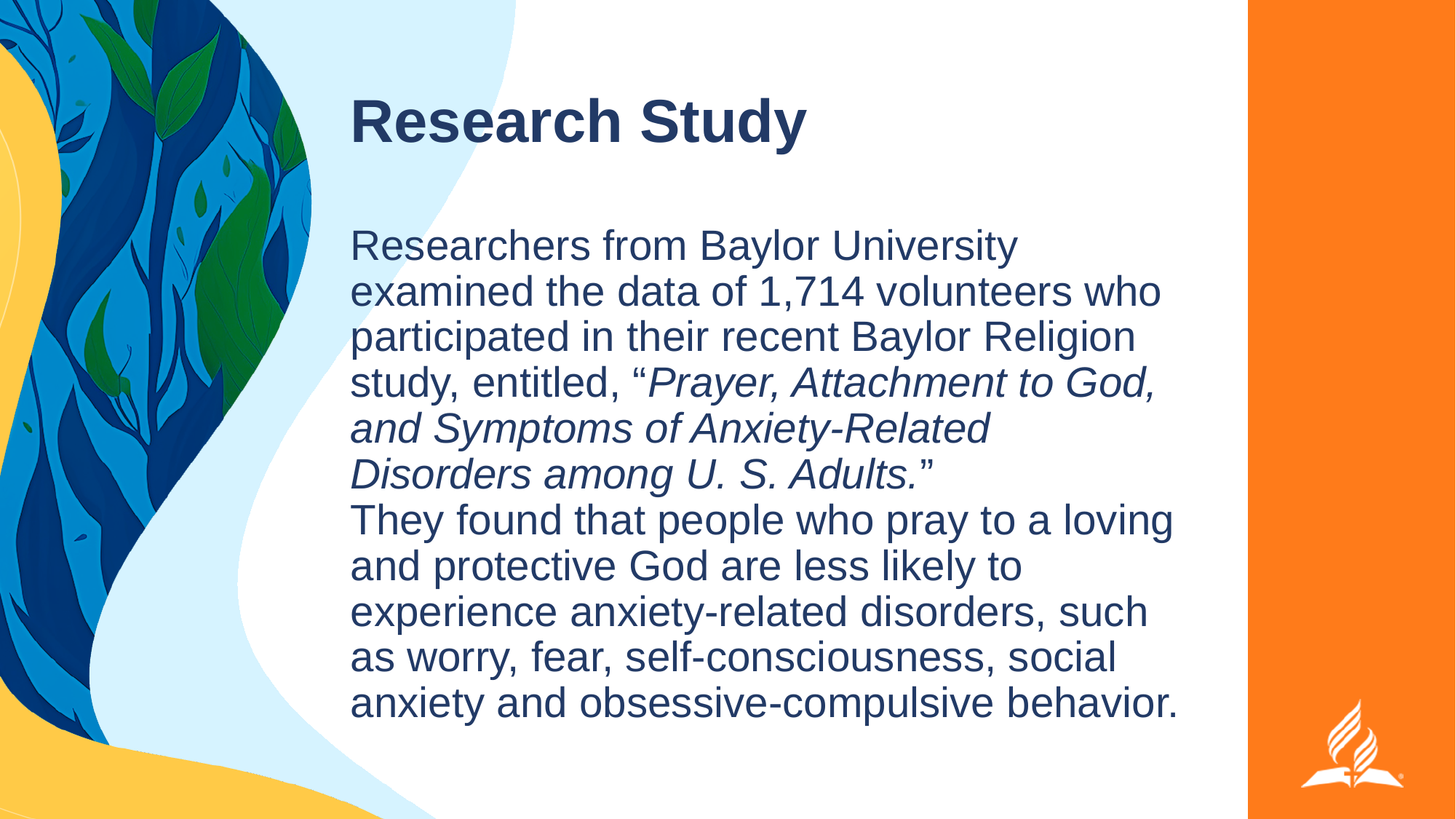

# Research Study
Researchers from Baylor University examined the data of 1,714 volunteers who participated in their recent Baylor Religion study, entitled, “Prayer, Attachment to God, and Symptoms of Anxiety-Related Disorders among U. S. Adults.”
They found that people who pray to a loving and protective God are less likely to experience anxiety-related disorders, such as worry, fear, self-consciousness, social anxiety and obsessive-compulsive behavior.